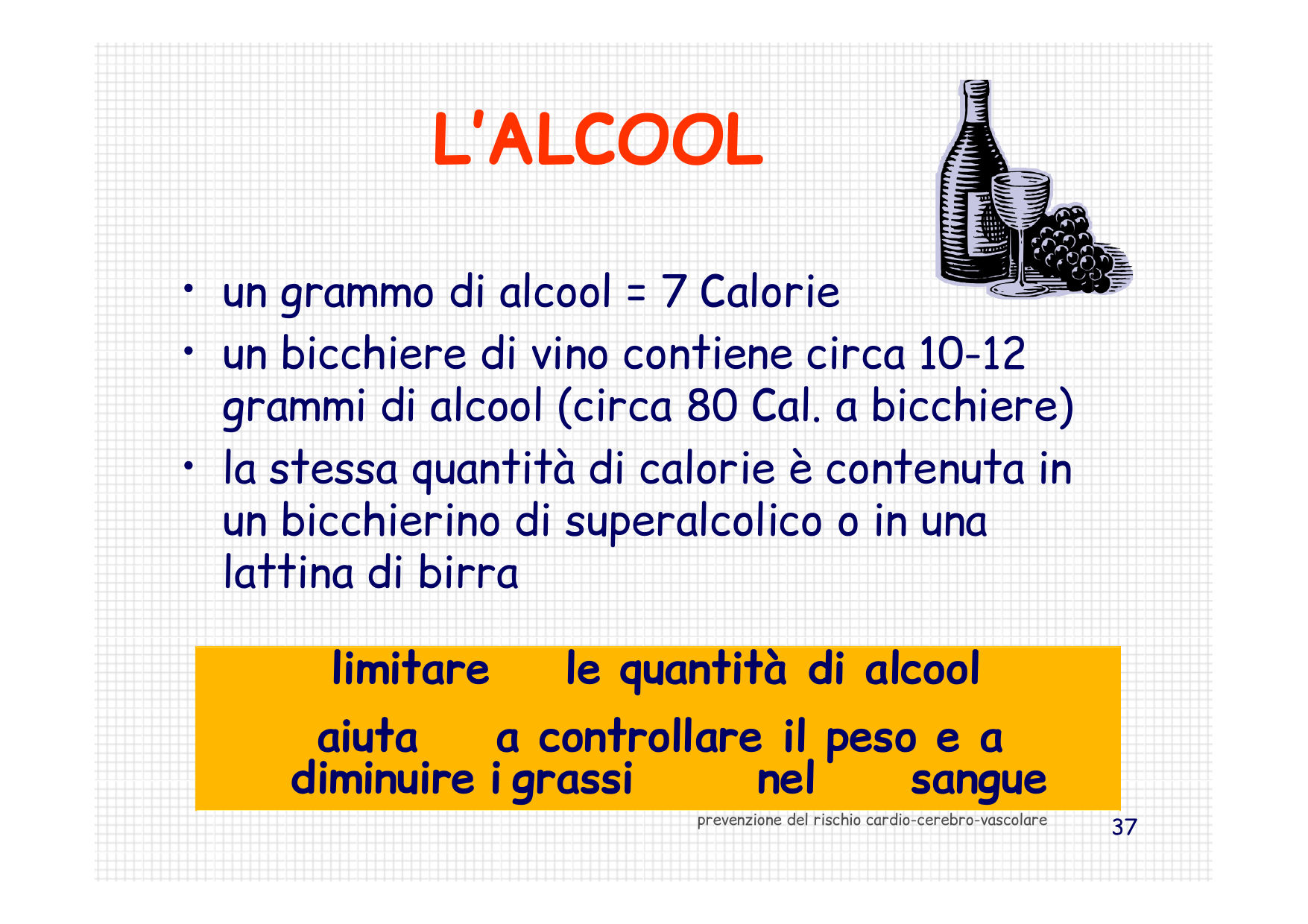

# L’ALCOOL

un grammo di alcool = 7 Calorie
un bicchiere di vino contiene circa 10-12 grammi di alcool (circa 80 Cal. a bicchiere)
la stessa quantità di calorie è contenuta in un bicchierino di superalcolico o in una lattina di birra

limitare	le	quantità	di	alcool
aiuta	a	controllare	il	peso	e	a	diminuire	i grassi	nel	sangue

prevenzione del rischio cardio-cerebro-vascolare
37